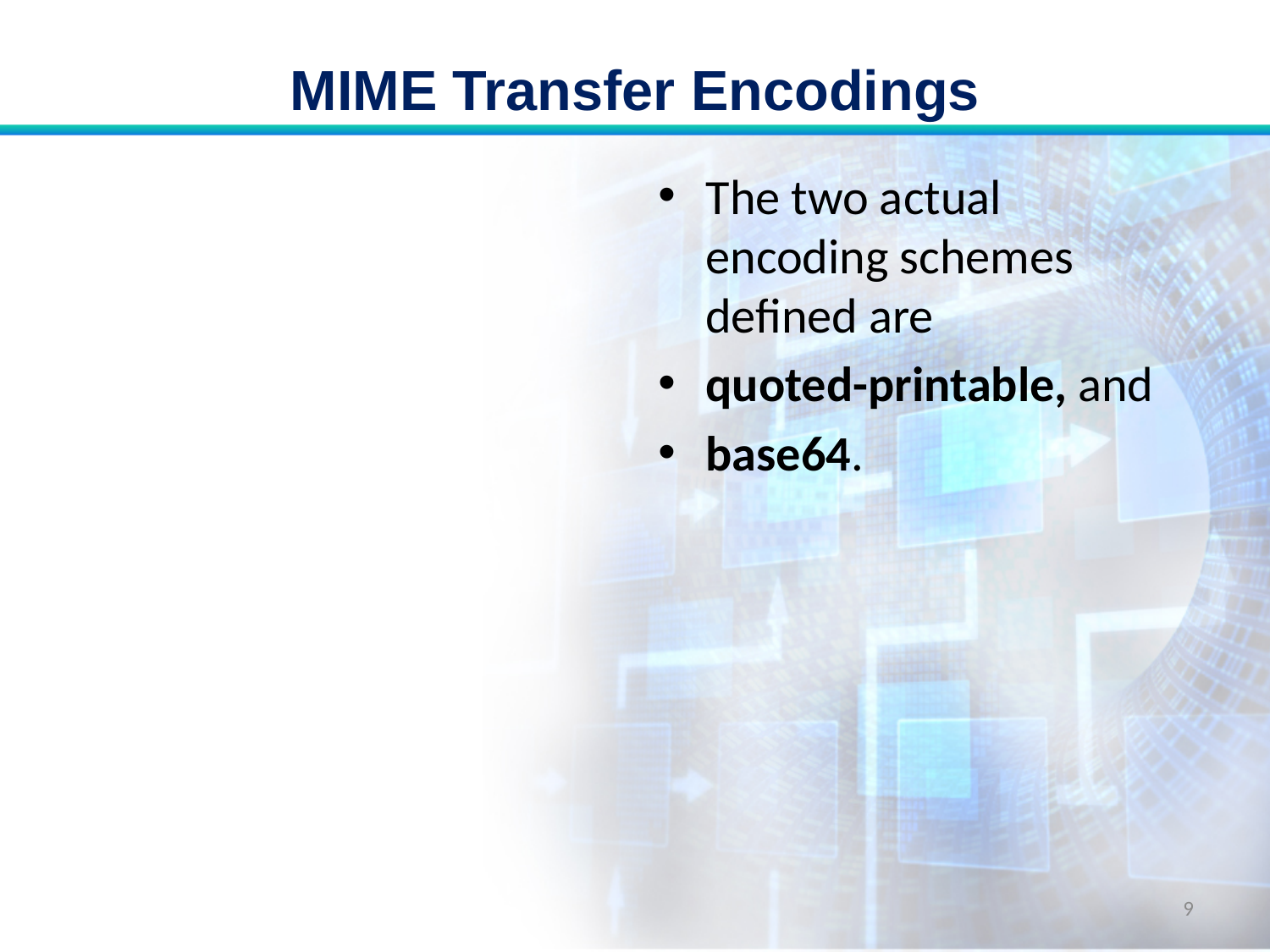

# MIME Transfer Encodings
The two actual encoding schemes defined are
quoted-printable, and
base64.
9